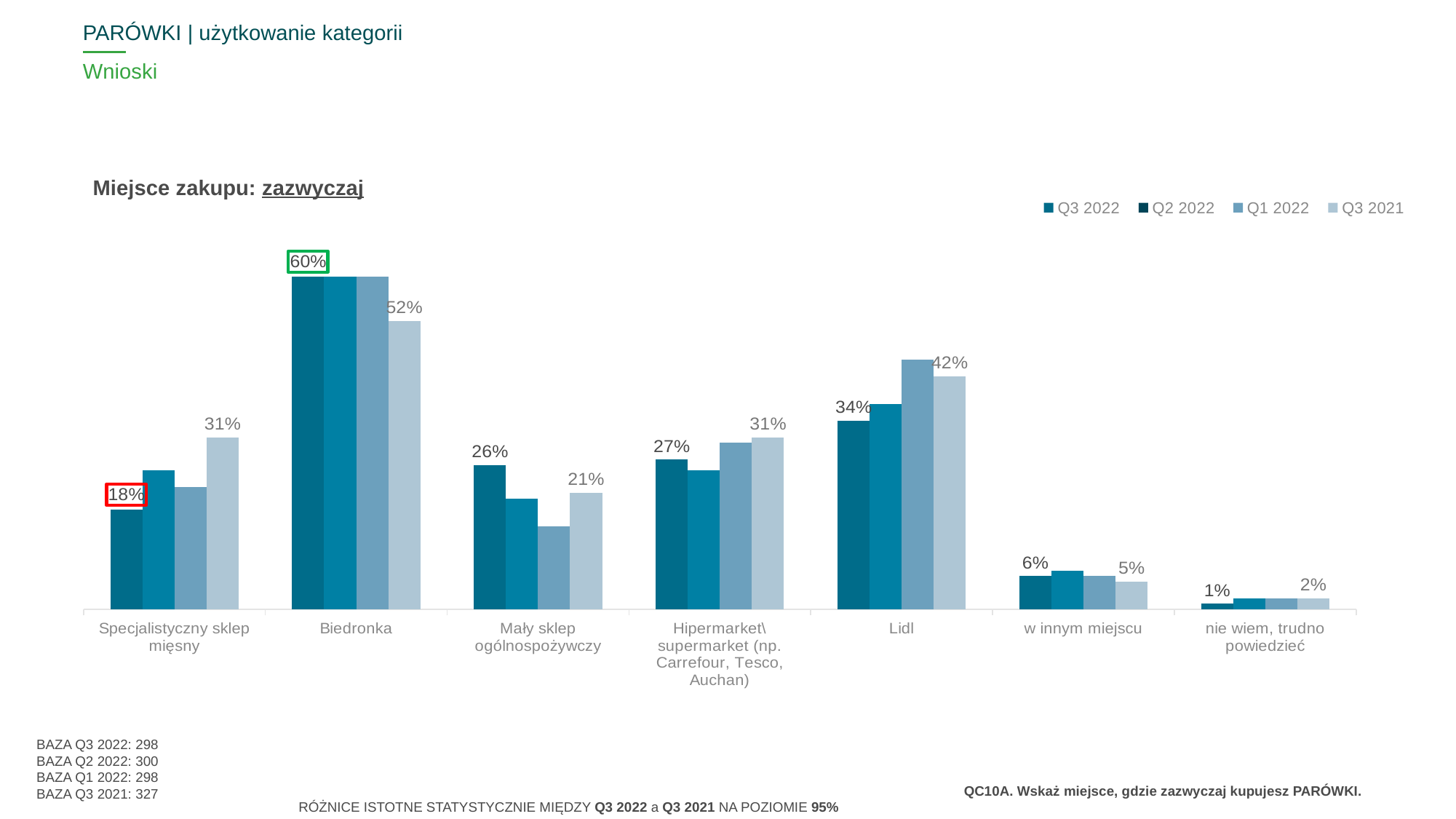

PARÓWKI | użytkowanie kategorii
# Wnioski

### Chart

| Category | Q3 2022 | Q2 2022 | Q1 2022 | Q3 2021 |
|---|---|---|---|---|
|  | None | None | None | None |
|  | None | None | None | None |
|  | None | None | None | None |
|  | None | None | None | None |
|  | None | None | None | None |
|  | None | None | None | None |
|  | None | None | None | None |
Miejsce zakupu: zazwyczaj

### Chart

| Category | Q3 2022 | Q2 2022 | Q1 2022 | Q3 2021 |
|---|---|---|---|---|
| Specjalistyczny sklep mięsny | 0.18 | 0.25 | 0.22 | 0.31 |
| Biedronka | 0.6 | 0.6 | 0.6 | 0.52 |
| Mały sklep ogólnospożywczy | 0.26 | 0.2 | 0.15 | 0.21 |
| Hipermarket\supermarket (np. Carrefour, Tesco, Auchan) | 0.27 | 0.25 | 0.3 | 0.31 |
| Lidl | 0.34 | 0.37 | 0.45 | 0.42 |
| w innym miejscu | 0.06 | 0.07 | 0.06 | 0.05 |
| nie wiem, trudno powiedzieć | 0.01 | 0.02 | 0.02 | 0.02 |
BAZA Q3 2022: 298
BAZA Q2 2022: 300
BAZA Q1 2022: 298
BAZA Q3 2021: 327
QC10A. Wskaż miejsce, gdzie zazwyczaj kupujesz PARÓWKI.
RÓŻNICE ISTOTNE STATYSTYCZNIE MIĘDZY Q3 2022 a Q3 2021 NA POZIOMIE 95%